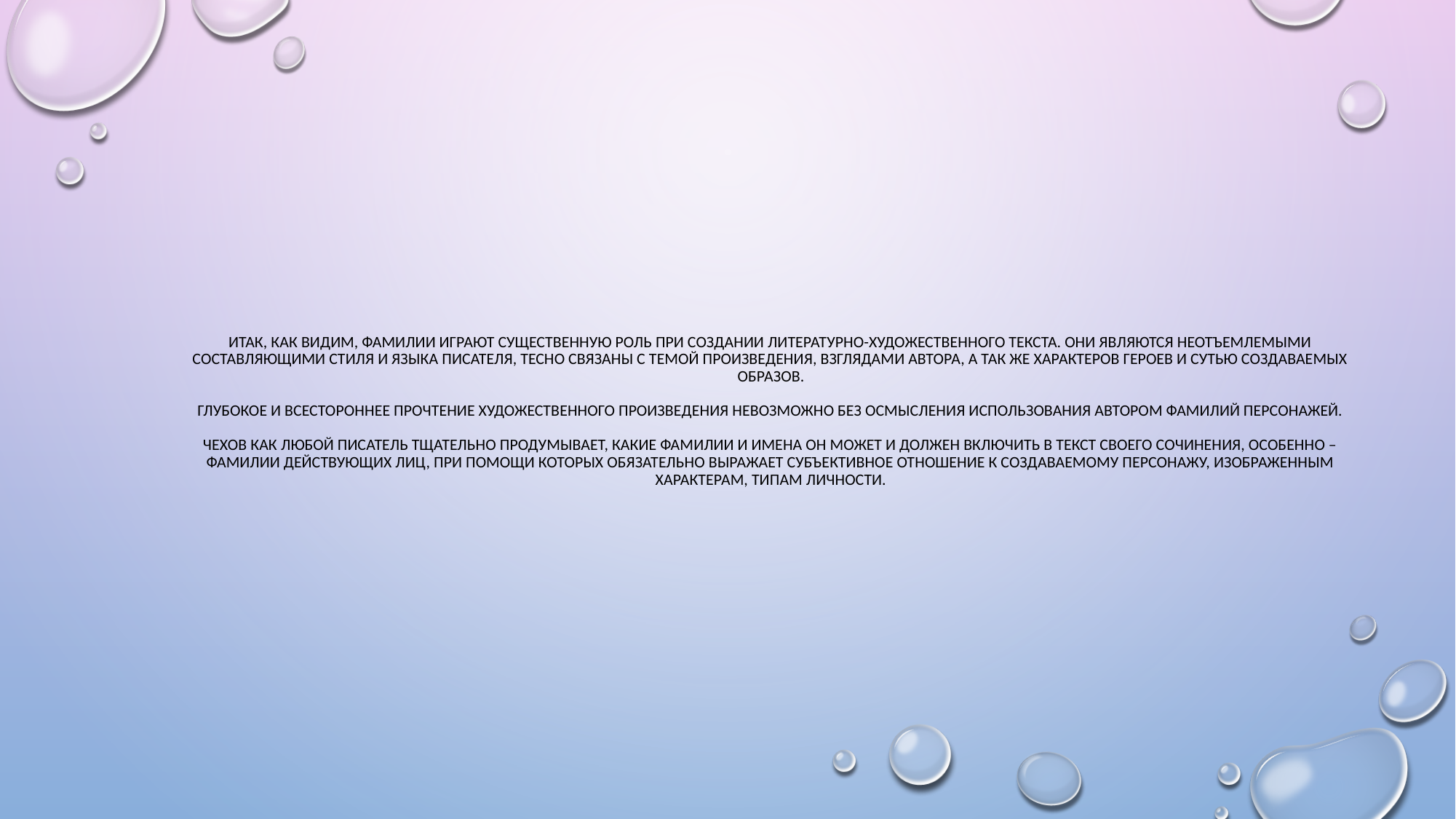

# Итак, как видим, фамилии играют существенную роль при создании литературно-художественного текста. Они являются неотъемлемыми составляющими стиля и языка писателя, тесно связаны с темой произведения, взглядами автора, а так же характеров героев и сутью создаваемых образов. Глубокое и всестороннее прочтение художественного произведения невозможно без осмысления использования автором фамилий персонажей. Чехов как любой писатель тщательно продумывает, какие фамилии и имена он может и должен включить в текст своего сочинения, особенно – фамилии действующих лиц, при помощи которых обязательно выражает субъективное отношение к создаваемому персонажу, изображенным характерам, типам личности.